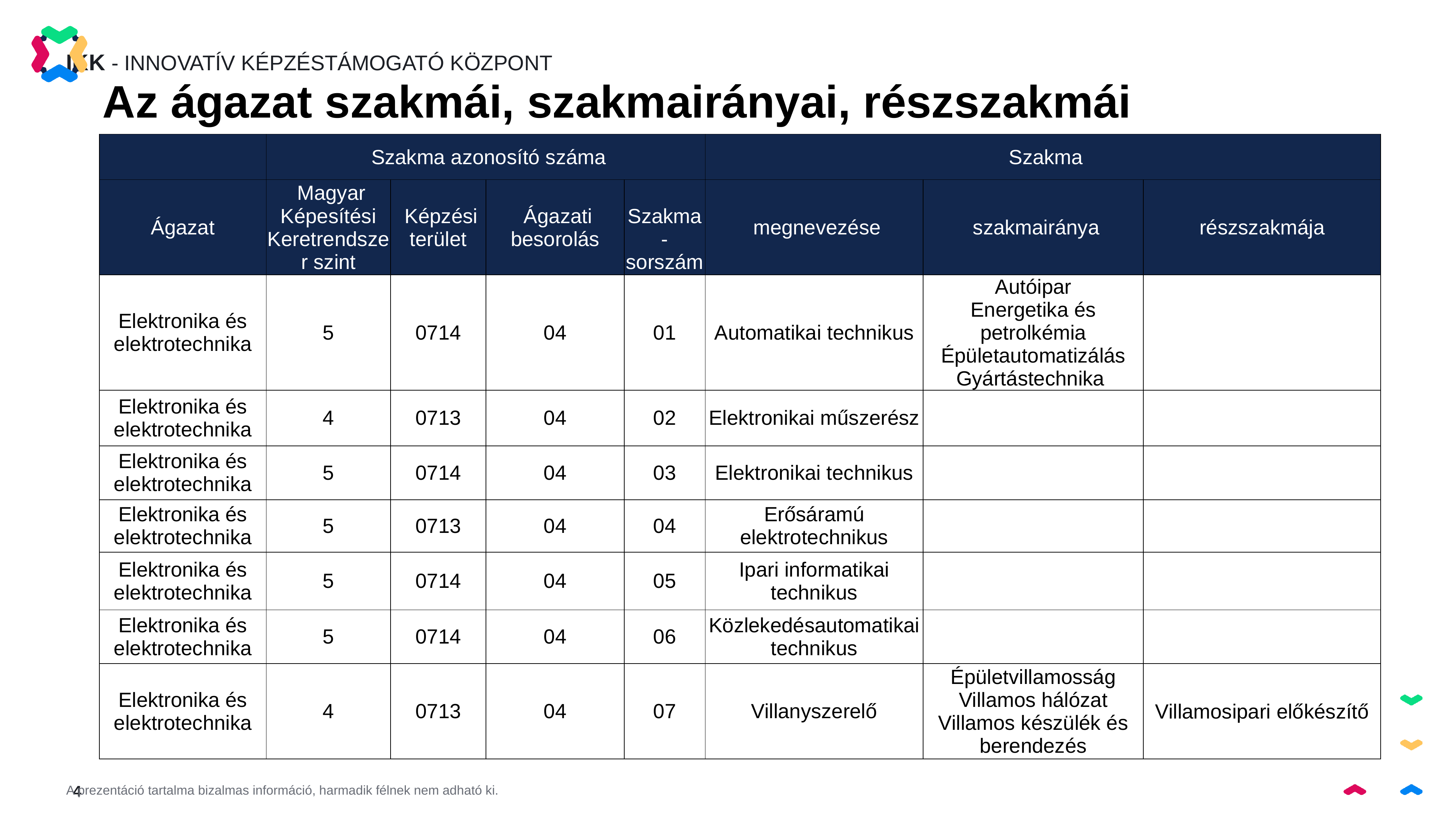

Az ágazat szakmái, szakmairányai, részszakmái
|  | Szakma azonosító száma |  |  |  | Szakma |  |  |
| --- | --- | --- | --- | --- | --- | --- | --- |
| Ágazat | Magyar Képesítési Keretrendszer szint | Képzési terület | Ágazati besorolás | Szakma-sorszám | megnevezése | szakmairánya | részszakmája |
| Elektronika és elektrotechnika | 5 | 0714 | 04 | 01 | Automatikai technikus | Autóipar Energetika és petrolkémia Épületautomatizálás Gyártástechnika |  |
| Elektronika és elektrotechnika | 4 | 0713 | 04 | 02 | Elektronikai műszerész |  |  |
| Elektronika és elektrotechnika | 5 | 0714 | 04 | 03 | Elektronikai technikus |  |  |
| Elektronika és elektrotechnika | 5 | 0713 | 04 | 04 | Erősáramú elektrotechnikus |  |  |
| Elektronika és elektrotechnika | 5 | 0714 | 04 | 05 | Ipari informatikai technikus |  |  |
| Elektronika és elektrotechnika | 5 | 0714 | 04 | 06 | Közlekedésautomatikai technikus |  |  |
| Elektronika és elektrotechnika | 4 | 0713 | 04 | 07 | Villanyszerelő | Épületvillamosság Villamos hálózat Villamos készülék és berendezés | Villamosipari előkészítő |